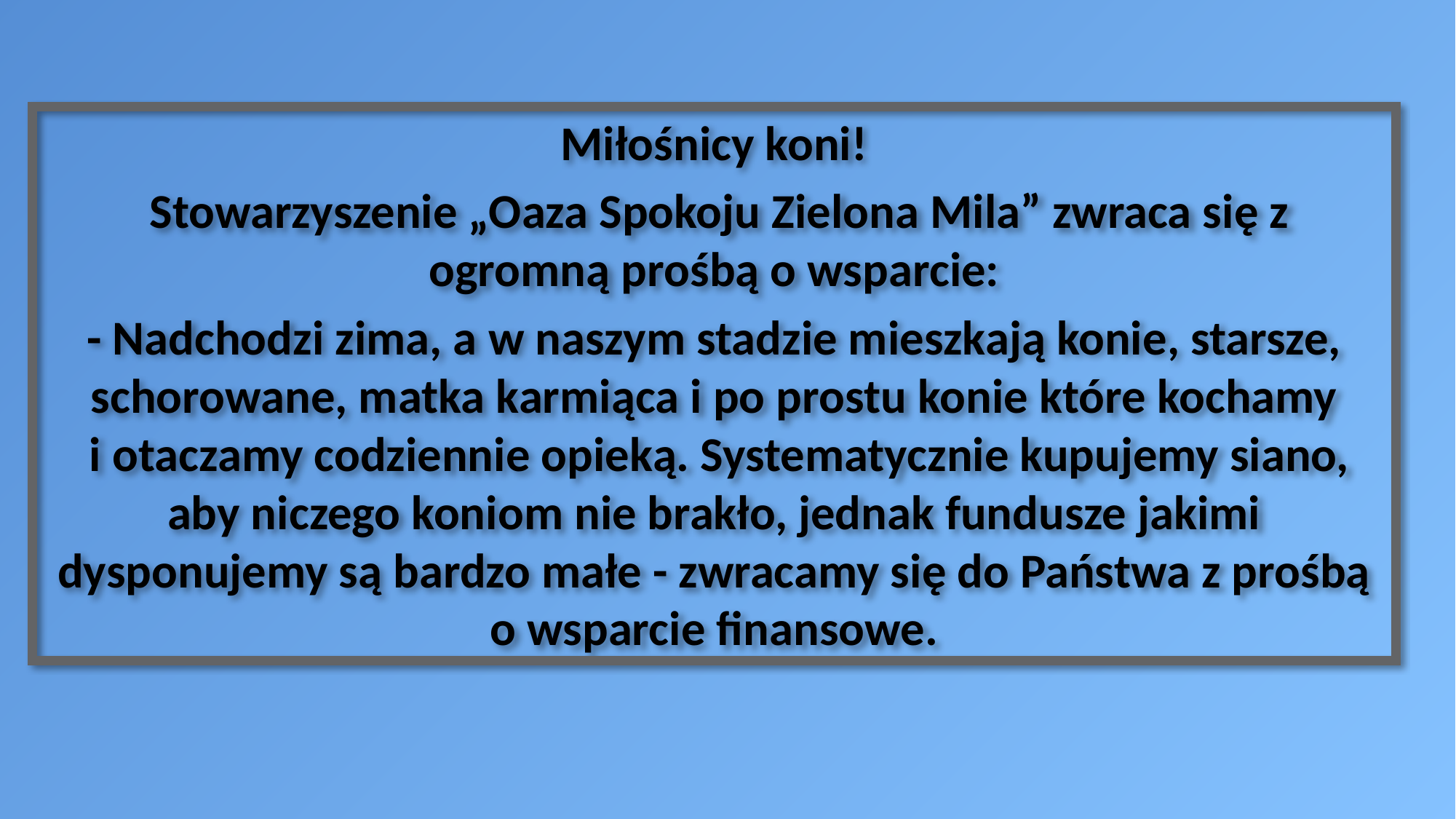

Miłośnicy koni!
 Stowarzyszenie „Oaza Spokoju Zielona Mila” zwraca się z ogromną prośbą o wsparcie:
- Nadchodzi zima, a w naszym stadzie mieszkają konie, starsze, schorowane, matka karmiąca i po prostu konie które kochamy
 i otaczamy codziennie opieką. Systematycznie kupujemy siano, aby niczego koniom nie brakło, jednak fundusze jakimi dysponujemy są bardzo małe - zwracamy się do Państwa z prośbą o wsparcie finansowe.